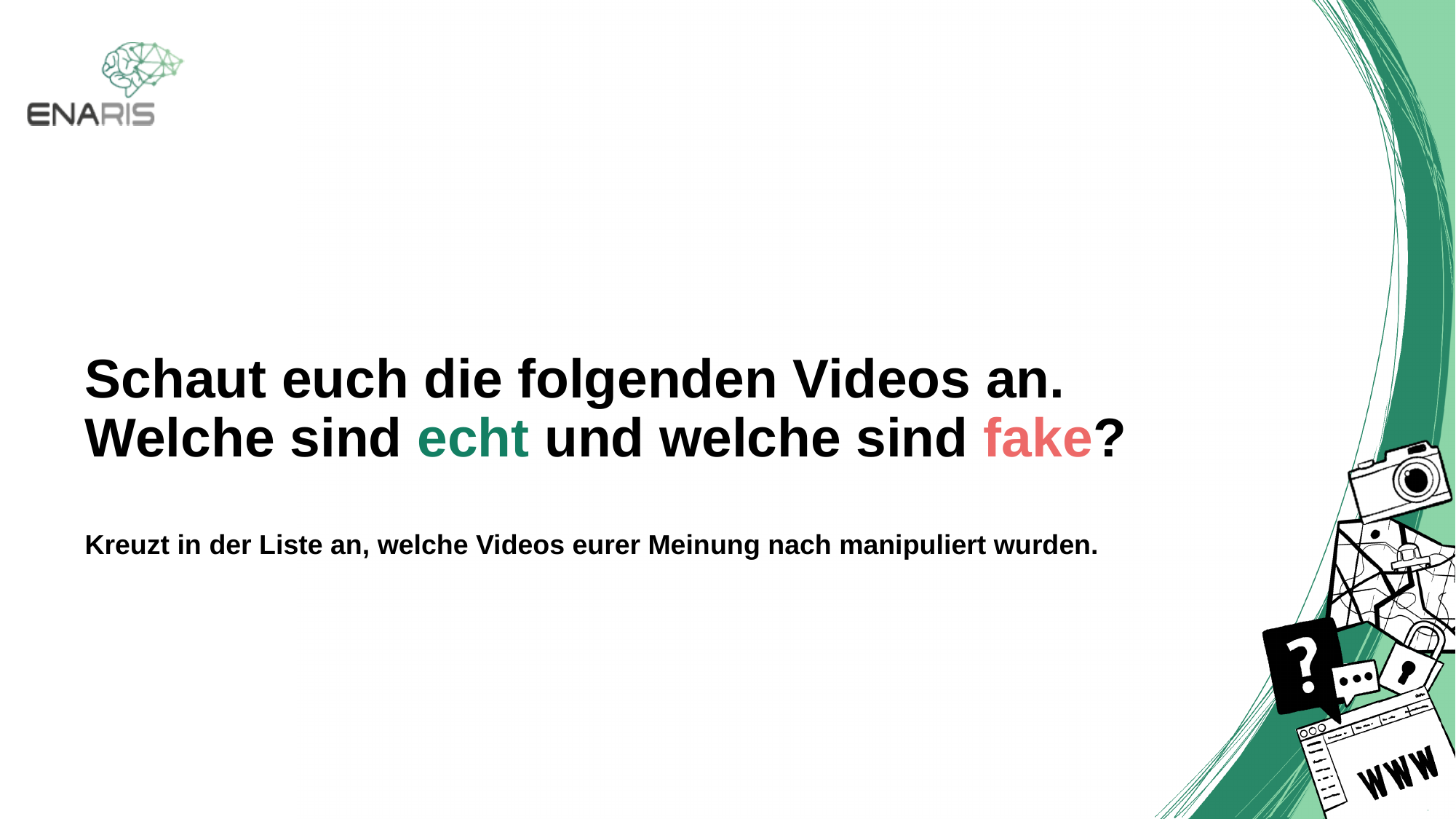

# Schaut euch die folgenden Videos an. Welche sind echt und welche sind fake?
Kreuzt in der Liste an, welche Videos eurer Meinung nach manipuliert wurden.